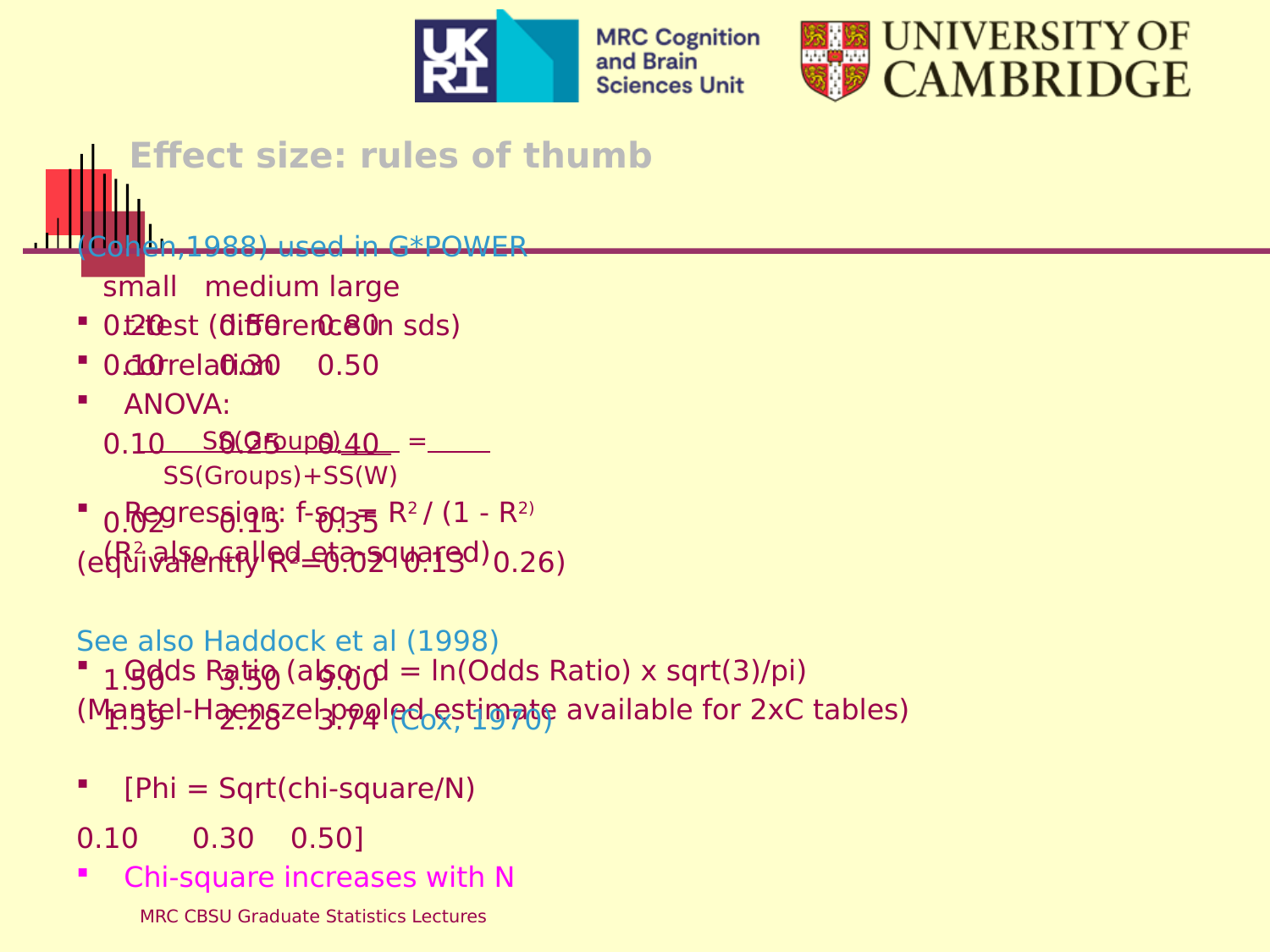

# Effect size: rules of thumb

t-test (difference in sds)
correlation
ANOVA:
        SS(Groups)____  =
   SS(Groups)+SS(W)
Regression: f-sq = R2 / (1 - R2)
   (R2 also called eta-squared)

Odds Ratio (also: d = ln(Odds Ratio) x sqrt(3)/pi)
(Mantel-Haenszel pooled estimate available for 2xC tables)

[Phi = Sqrt(chi-square/N)

(Cohen,1988) used in G*POWER
   small   medium large
   0.20      0.50    0.80
   0.10      0.30    0.50

   0.10      0.25    0.40

   0.02      0.15    0.35
(equivalently R2=0.02  0.13   0.26)

See also Haddock et al (1998)
   1.50      3.50    9.00
   1.39      2.28    3.74 (Cox, 1970)

0.10      0.30    0.50]
Chi-square increases with N

MRC CBSU Graduate Statistics Lectures